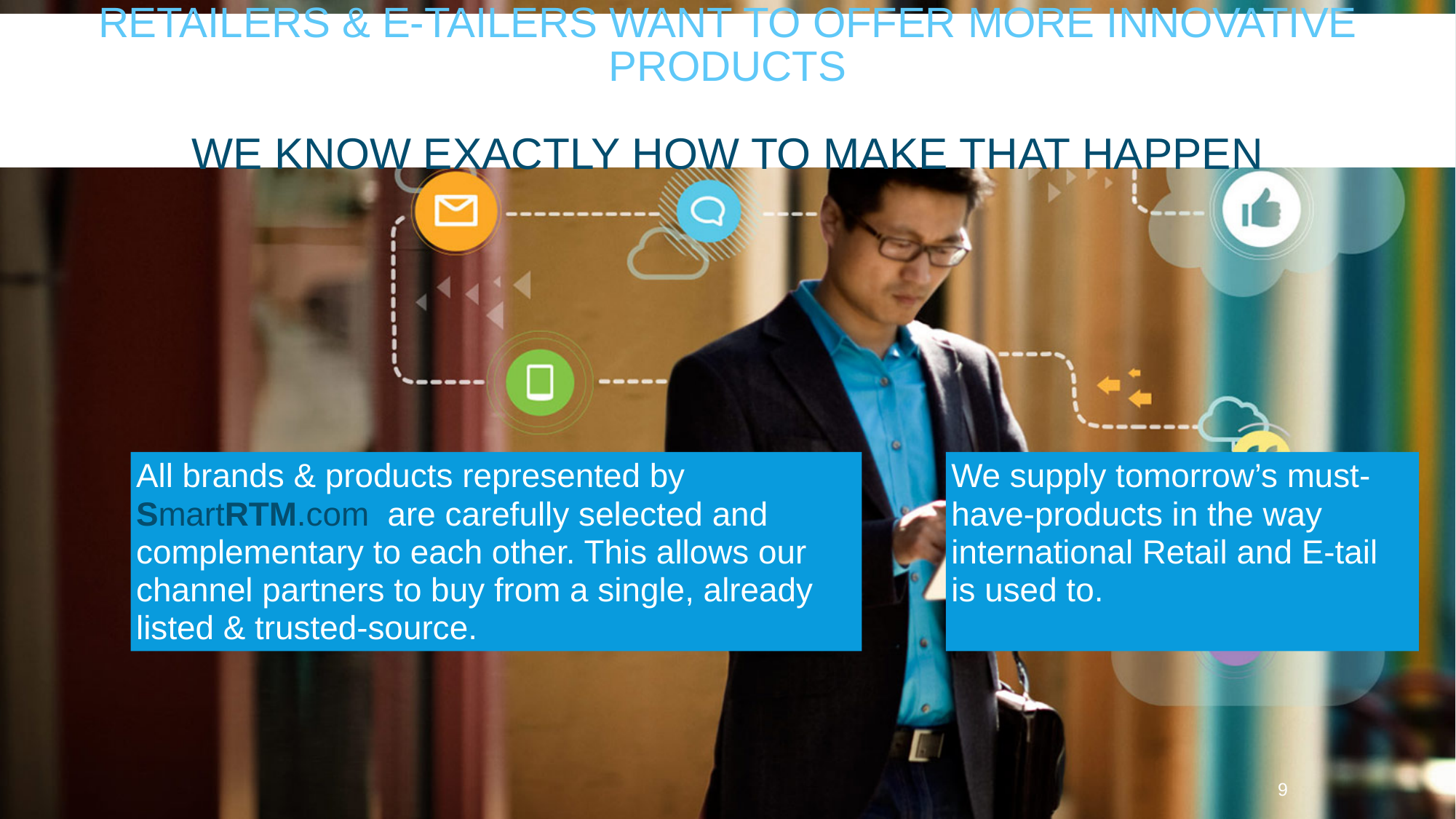

# Retailers & E-tailers WANT to offer more innovative products
we know exactly how to make THAT happen
All brands & products represented by SmartRTM.com  are carefully selected and complementary to each other. This allows our channel partners to buy from a single, already listed & trusted-source.
We supply tomorrow’s must-have-products in the way international Retail and E-tail  is used to.
9